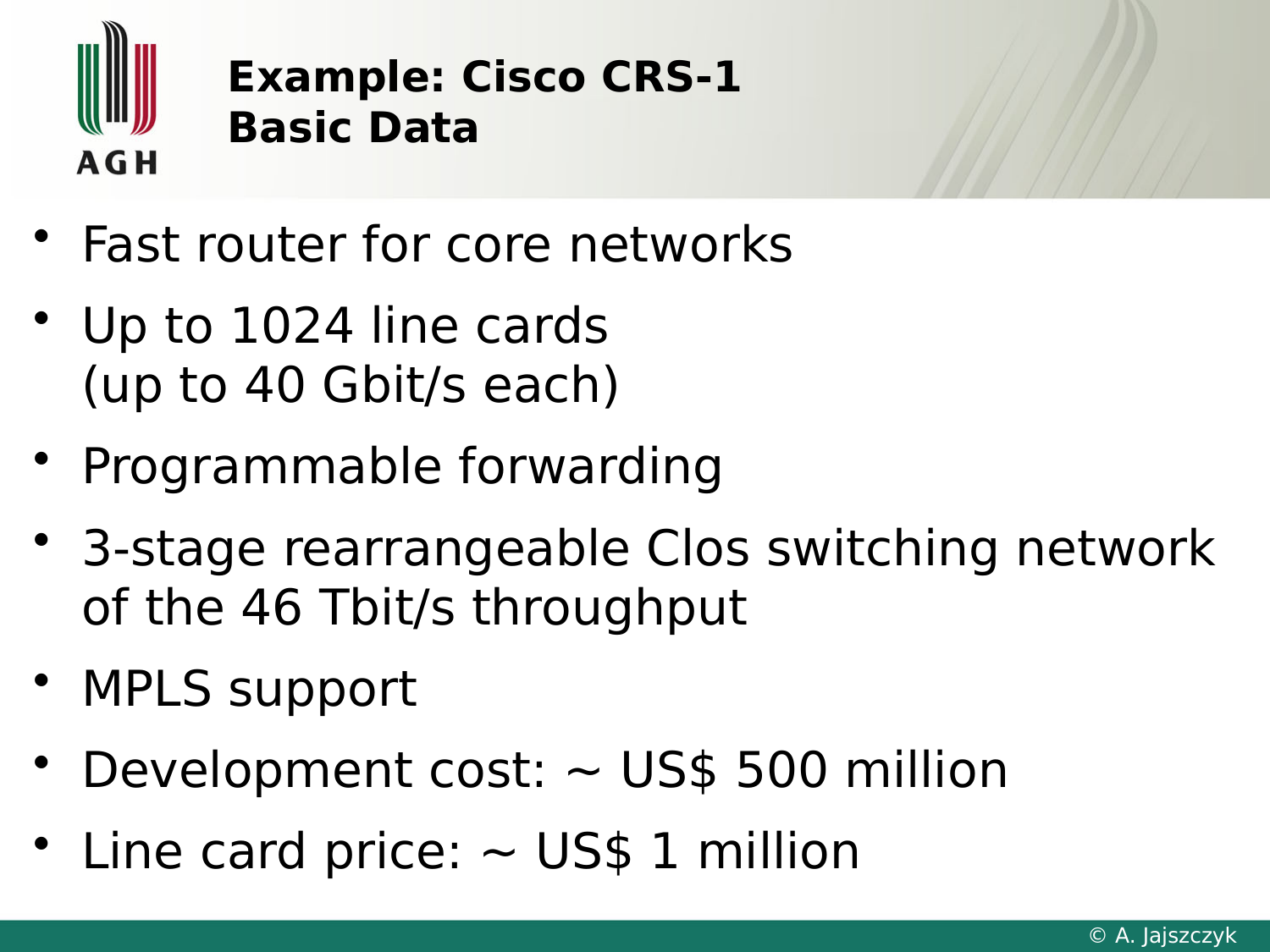

# Example: Cisco CRS-1 Basic Data
Fast router for core networks
Up to 1024 line cards
(up to 40 Gbit/s each)
Programmable forwarding
3-stage rearrangeable Clos switching network of the 46 Tbit/s throughput
MPLS support
Development cost: ~ US$ 500 million
Line card price: ~ US$ 1 million